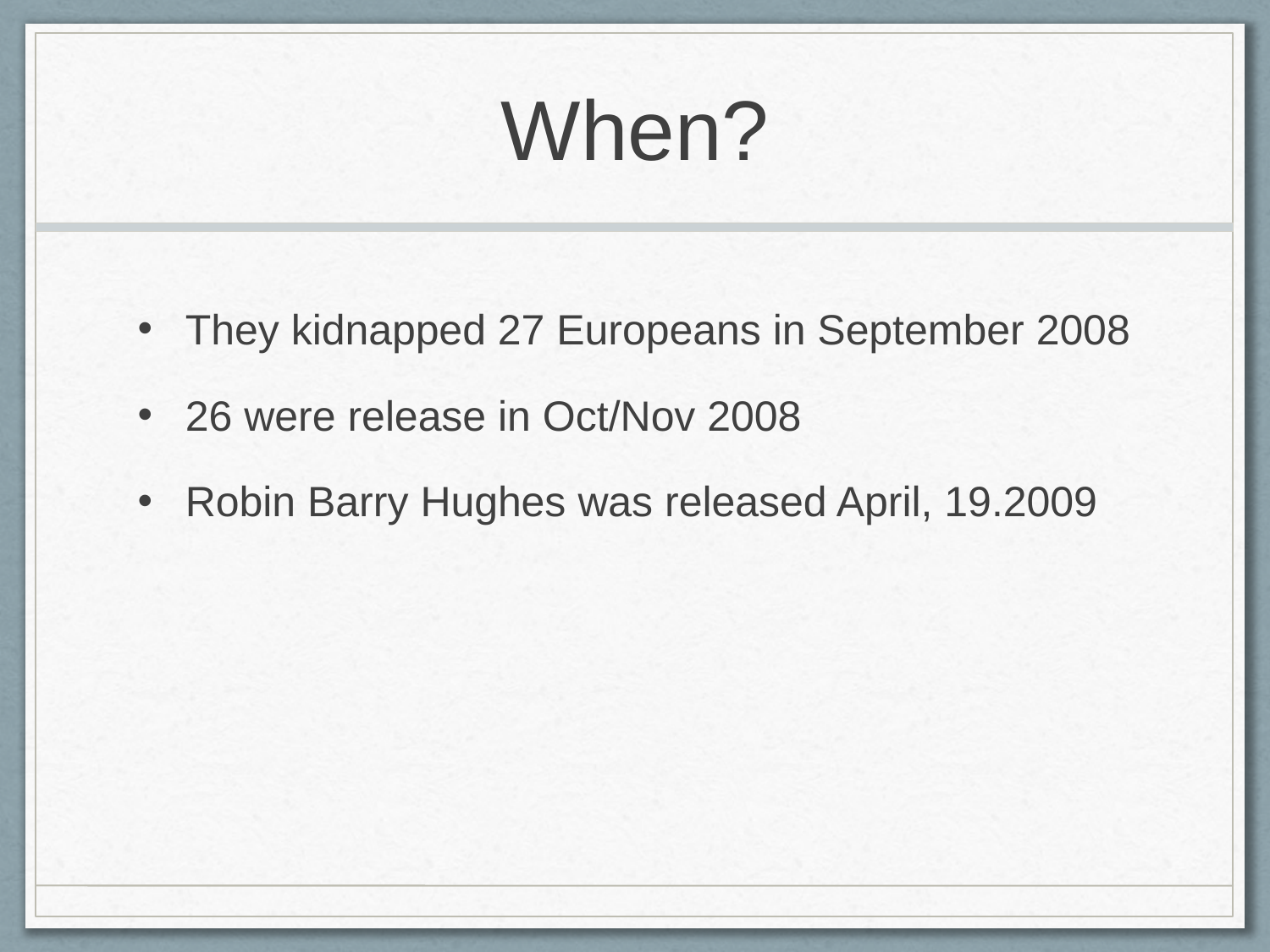

# When?
They kidnapped 27 Europeans in September 2008
26 were release in Oct/Nov 2008
Robin Barry Hughes was released April, 19.2009